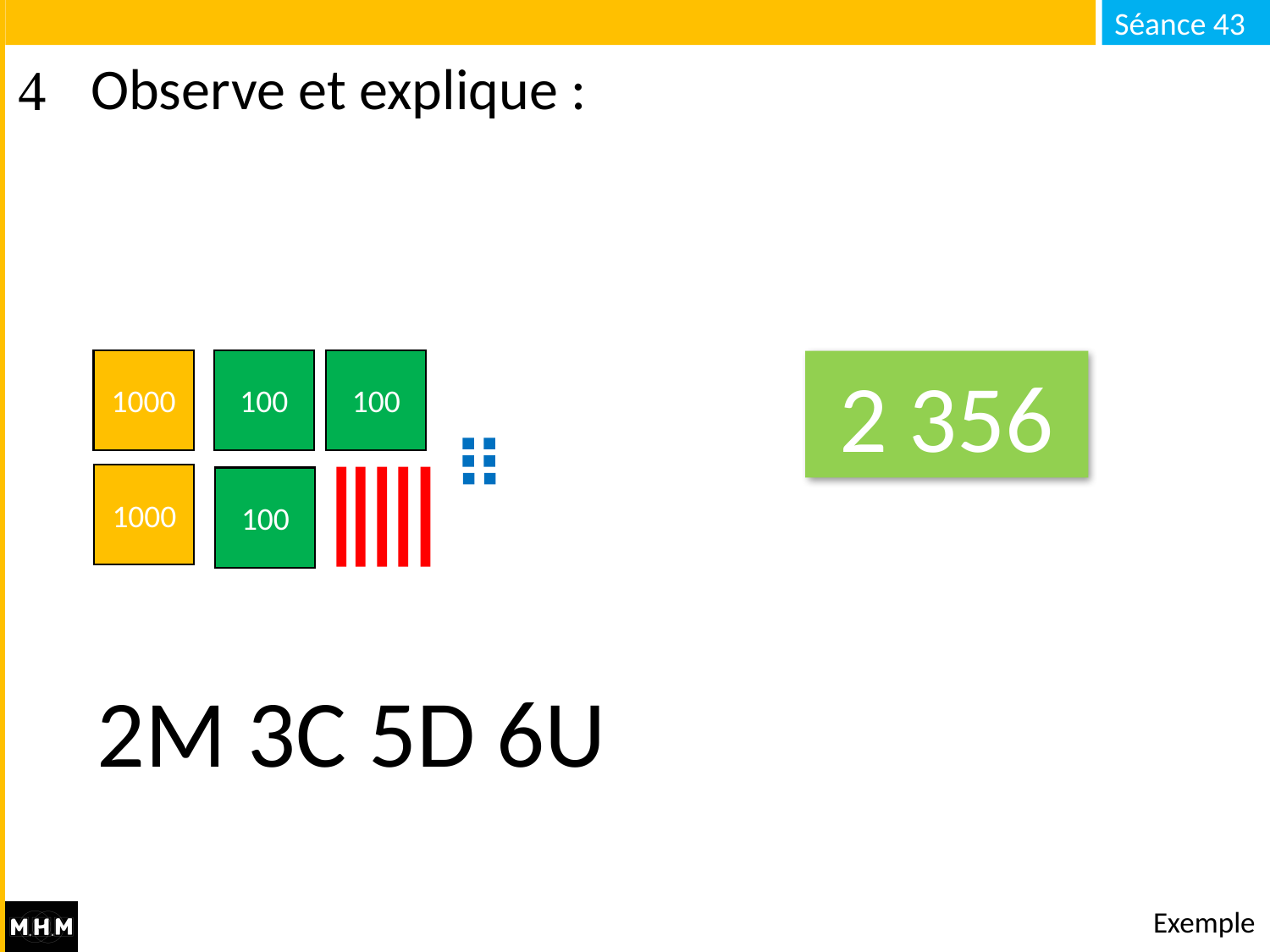

# Observe et explique :
1000
100
100
2 356

1000

100

2M 3C 5D 6U
Exemple